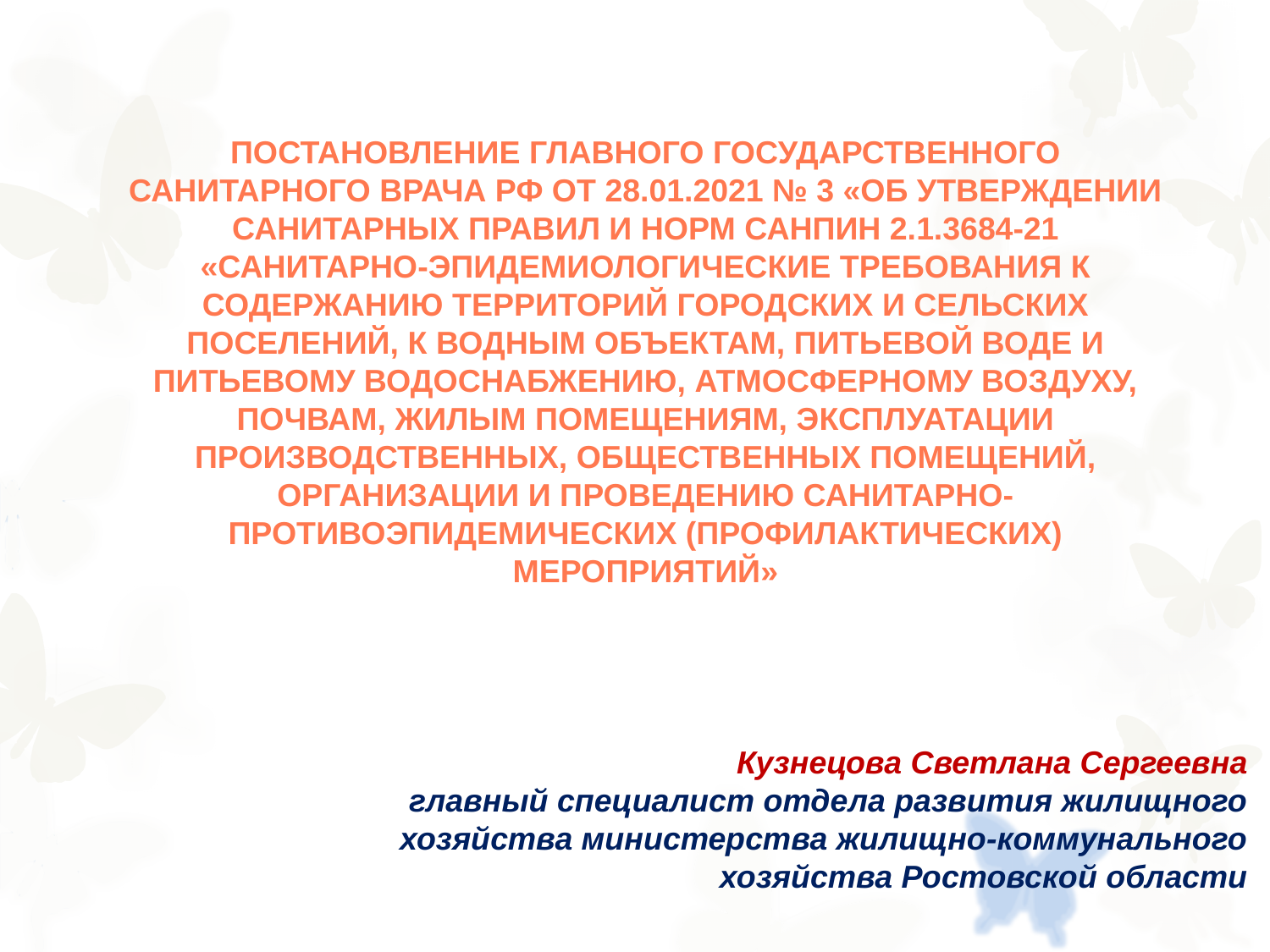

Постановление Главного государственного санитарного врача РФ от 28.01.2021 № 3 «Об утверждении санитарных правил и норм СанПиН 2.1.3684-21 «Санитарно-эпидемиологические требования к содержанию территорий городских и сельских поселений, к водным объектам, питьевой воде и питьевому водоснабжению, атмосферному воздуху, почвам, жилым помещениям, эксплуатации производственных, общественных помещений, организации и проведению санитарно-противоэпидемических (профилактических) мероприятий»
Кузнецова Светлана Сергеевна
главный специалист отдела развития жилищного хозяйства министерства жилищно-коммунального хозяйства Ростовской области